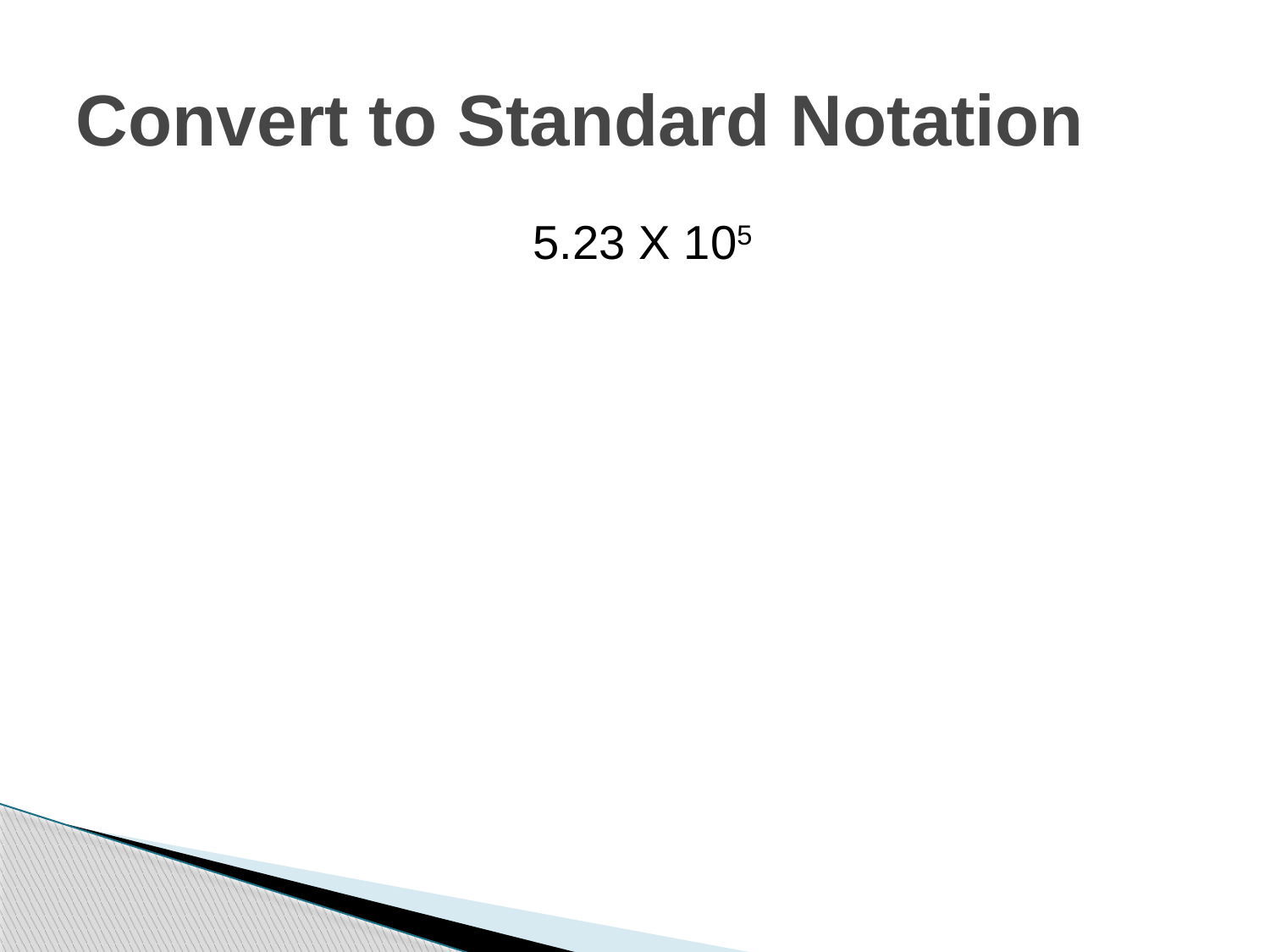

# Convert to Standard Notation
5.23 X 105